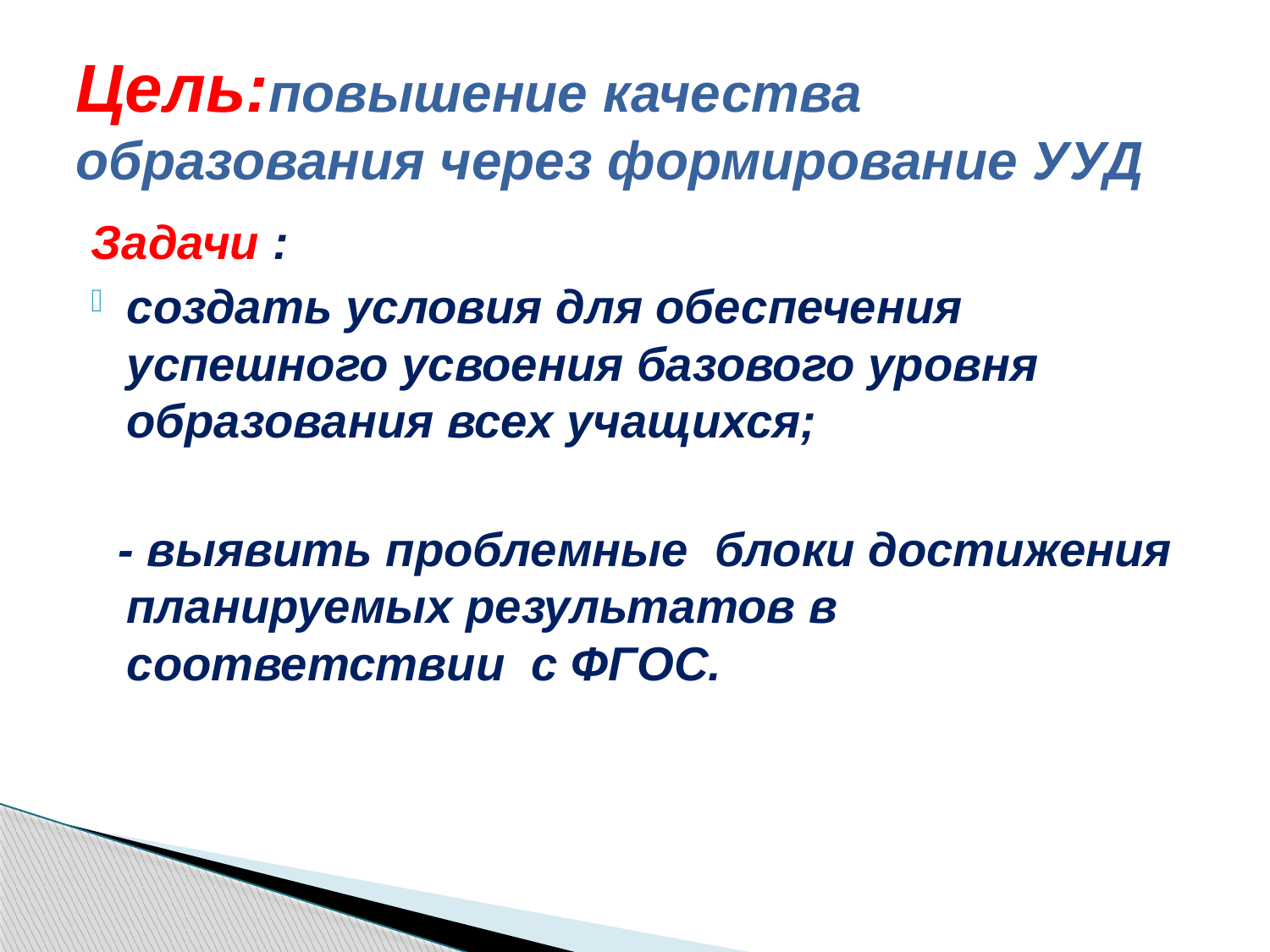

# Цель:повышение качества  образования через формирование УУД
Задачи :
создать условия для обеспечения успешного усвоения базового уровня образования всех учащихся;

  - выявить проблемные  блоки достижения планируемых результатов в соответствии  с ФГОС.